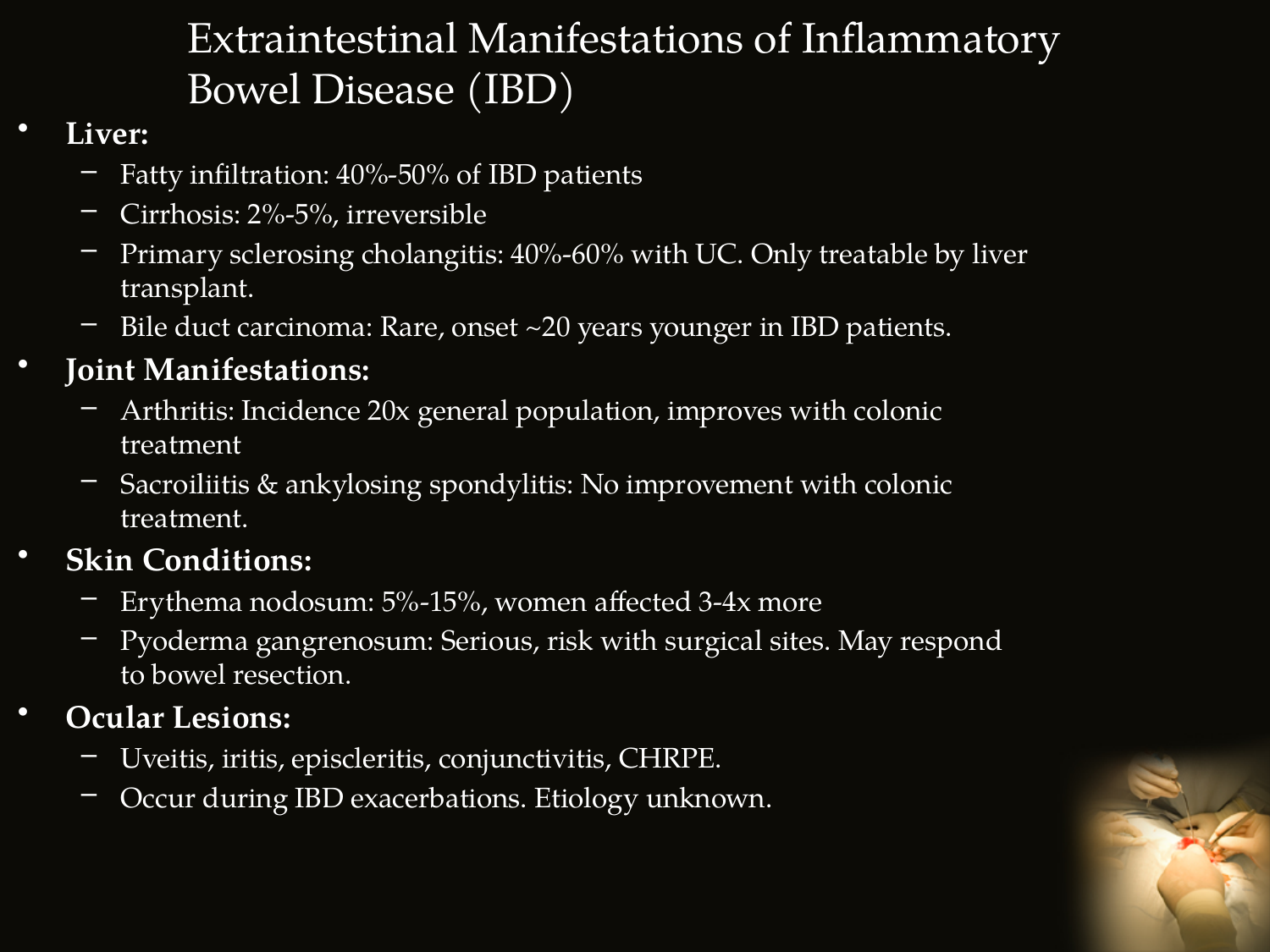

# Extraintestinal Manifestations of Inflammatory Bowel Disease (IBD)
Liver:
Fatty infiltration: 40%-50% of IBD patients
Cirrhosis: 2%-5%, irreversible
Primary sclerosing cholangitis: 40%-60% with UC. Only treatable by liver transplant.
Bile duct carcinoma: Rare, onset ~20 years younger in IBD patients.
Joint Manifestations:
Arthritis: Incidence 20x general population, improves with colonic treatment
Sacroiliitis & ankylosing spondylitis: No improvement with colonic treatment.
Skin Conditions:
Erythema nodosum: 5%-15%, women affected 3-4x more
Pyoderma gangrenosum: Serious, risk with surgical sites. May respond to bowel resection.
Ocular Lesions:
Uveitis, iritis, episcleritis, conjunctivitis, CHRPE.
Occur during IBD exacerbations. Etiology unknown.